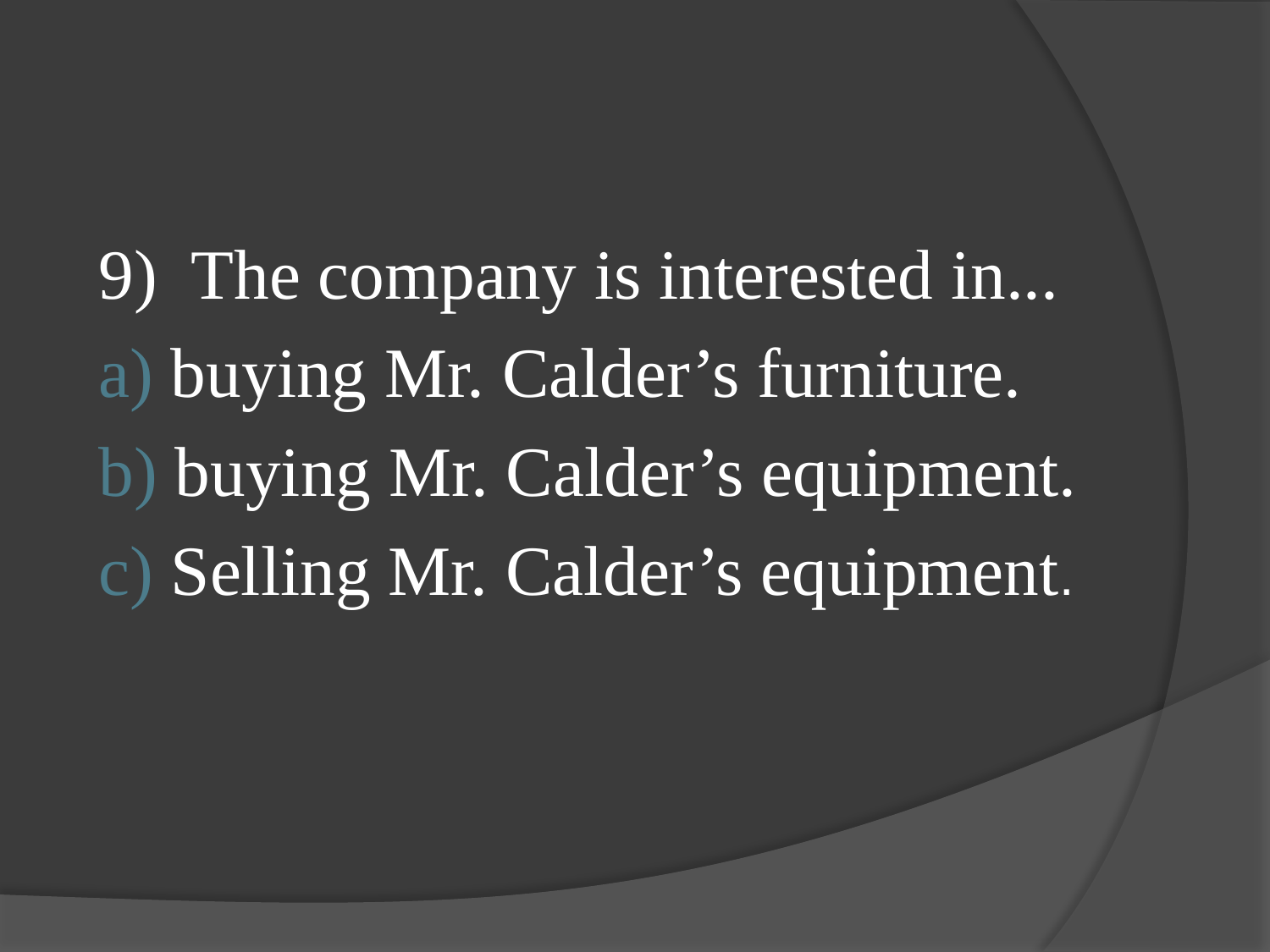

#
 9)  The company is interested in...
 a) buying Mr. Calder’s furniture.
 b) buying Mr. Calder’s equipment.
 c) Selling Mr. Calder’s equipment.